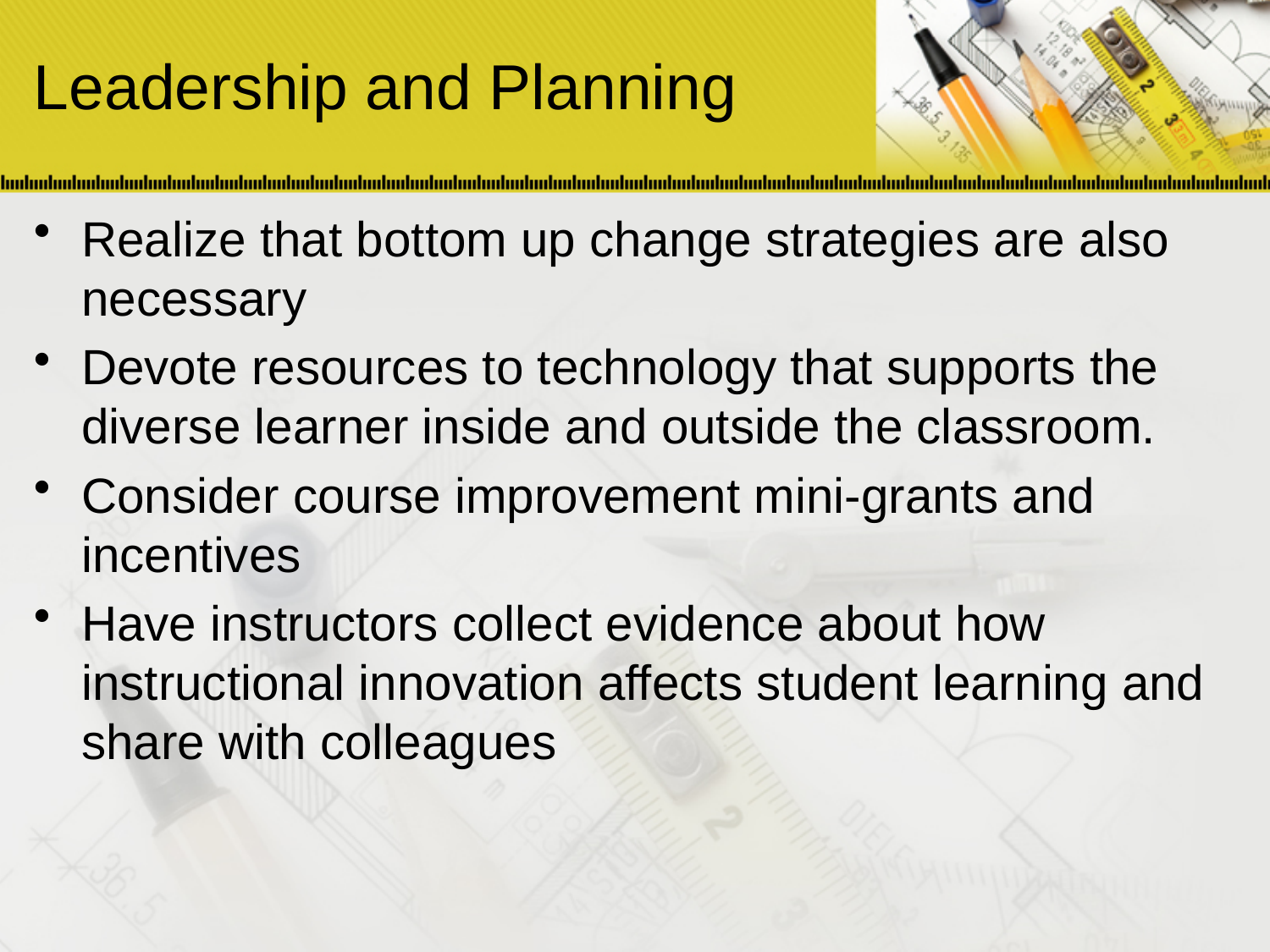

# Leadership and Planning
Realize that bottom up change strategies are also necessary
Devote resources to technology that supports the diverse learner inside and outside the classroom.
Consider course improvement mini-grants and incentives
Have instructors collect evidence about how instructional innovation affects student learning and share with colleagues